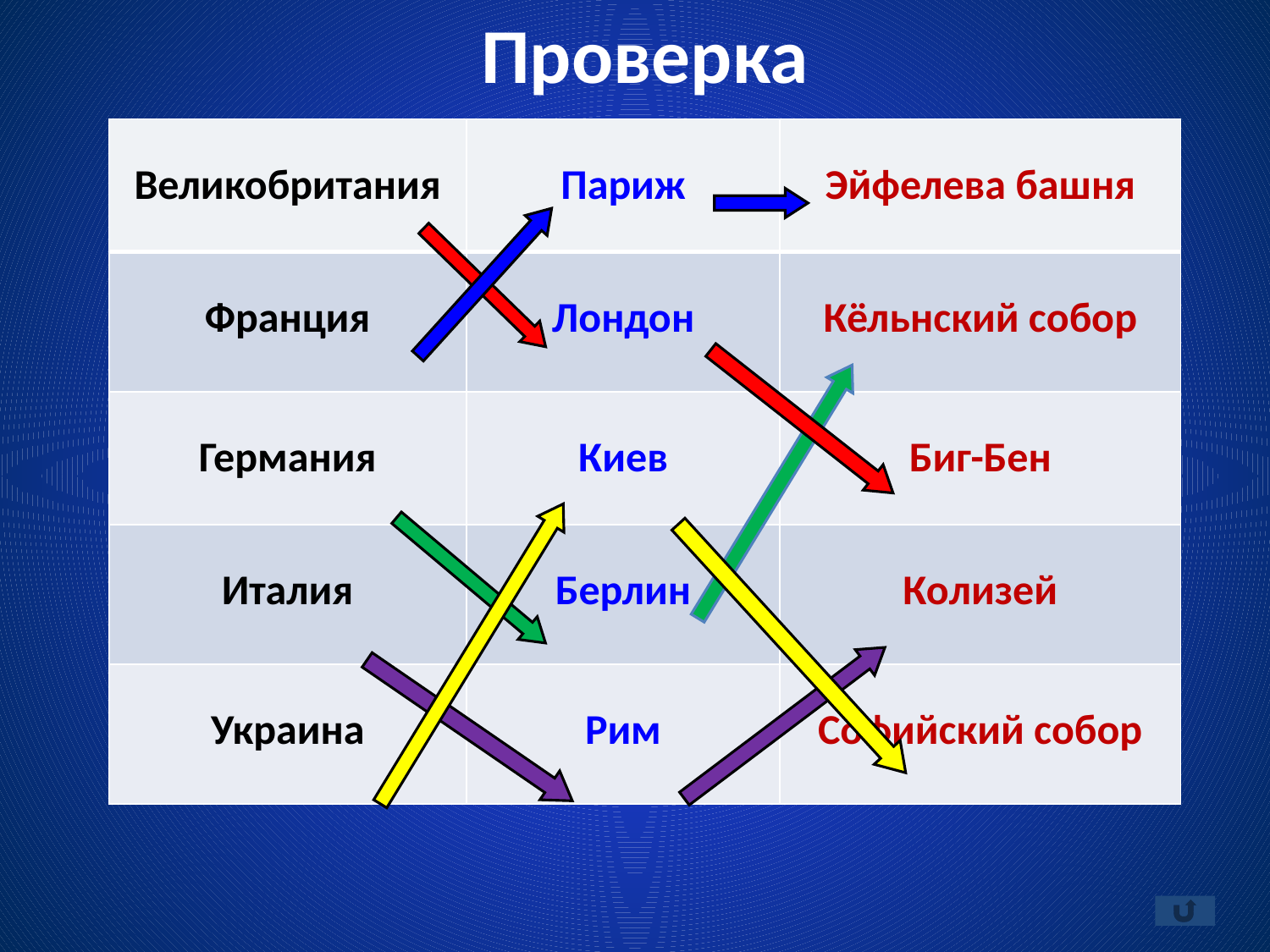

Проверка
| Великобритания | Париж | Эйфелева башня |
| --- | --- | --- |
| Франция | Лондон | Кёльнский собор |
| Германия | Киев | Биг-Бен |
| Италия | Берлин | Колизей |
| Украина | Рим | Софийский собор |